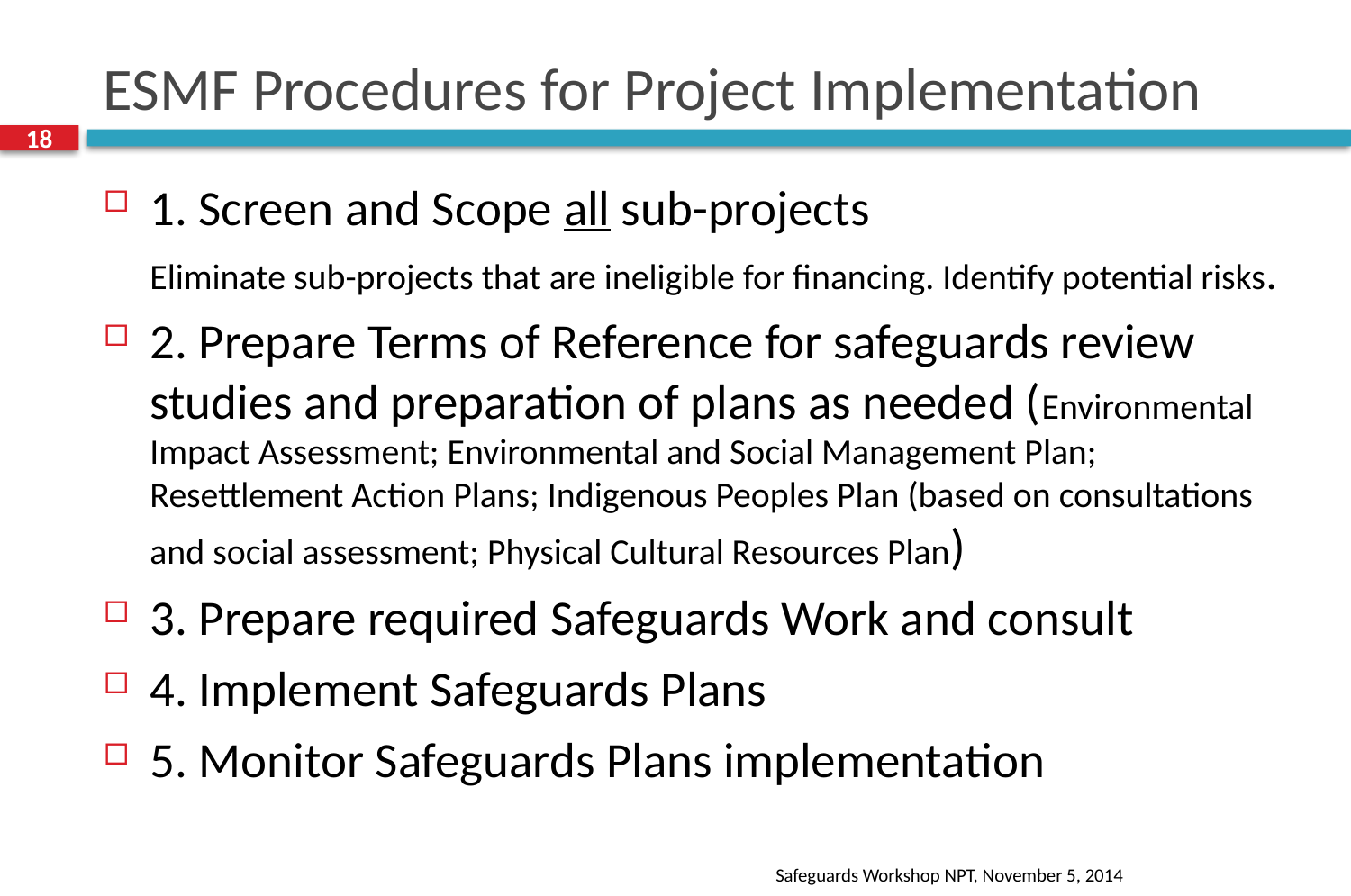

# ESMF Procedures for Project Implementation
18
1. Screen and Scope all sub-projects
Eliminate sub-projects that are ineligible for financing. Identify potential risks.
2. Prepare Terms of Reference for safeguards review studies and preparation of plans as needed (Environmental Impact Assessment; Environmental and Social Management Plan; Resettlement Action Plans; Indigenous Peoples Plan (based on consultations and social assessment; Physical Cultural Resources Plan)
3. Prepare required Safeguards Work and consult
4. Implement Safeguards Plans
5. Monitor Safeguards Plans implementation